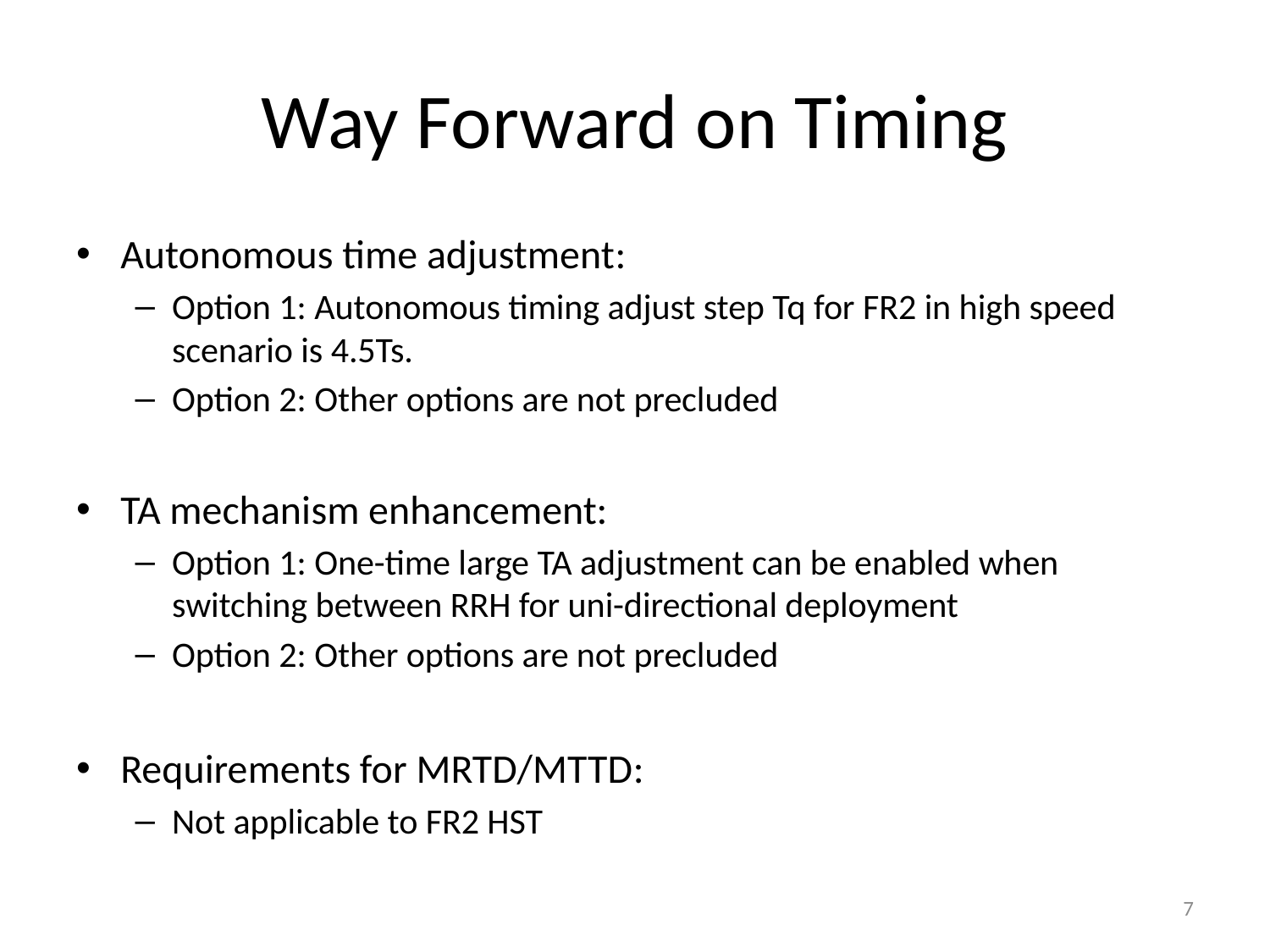

# Way Forward on Timing
Autonomous time adjustment:
Option 1: Autonomous timing adjust step Tq for FR2 in high speed scenario is 4.5Ts.
Option 2: Other options are not precluded

TA mechanism enhancement:
Option 1: One-time large TA adjustment can be enabled when switching between RRH for uni-directional deployment
Option 2: Other options are not precluded

Requirements for MRTD/MTTD:
Not applicable to FR2 HST

7